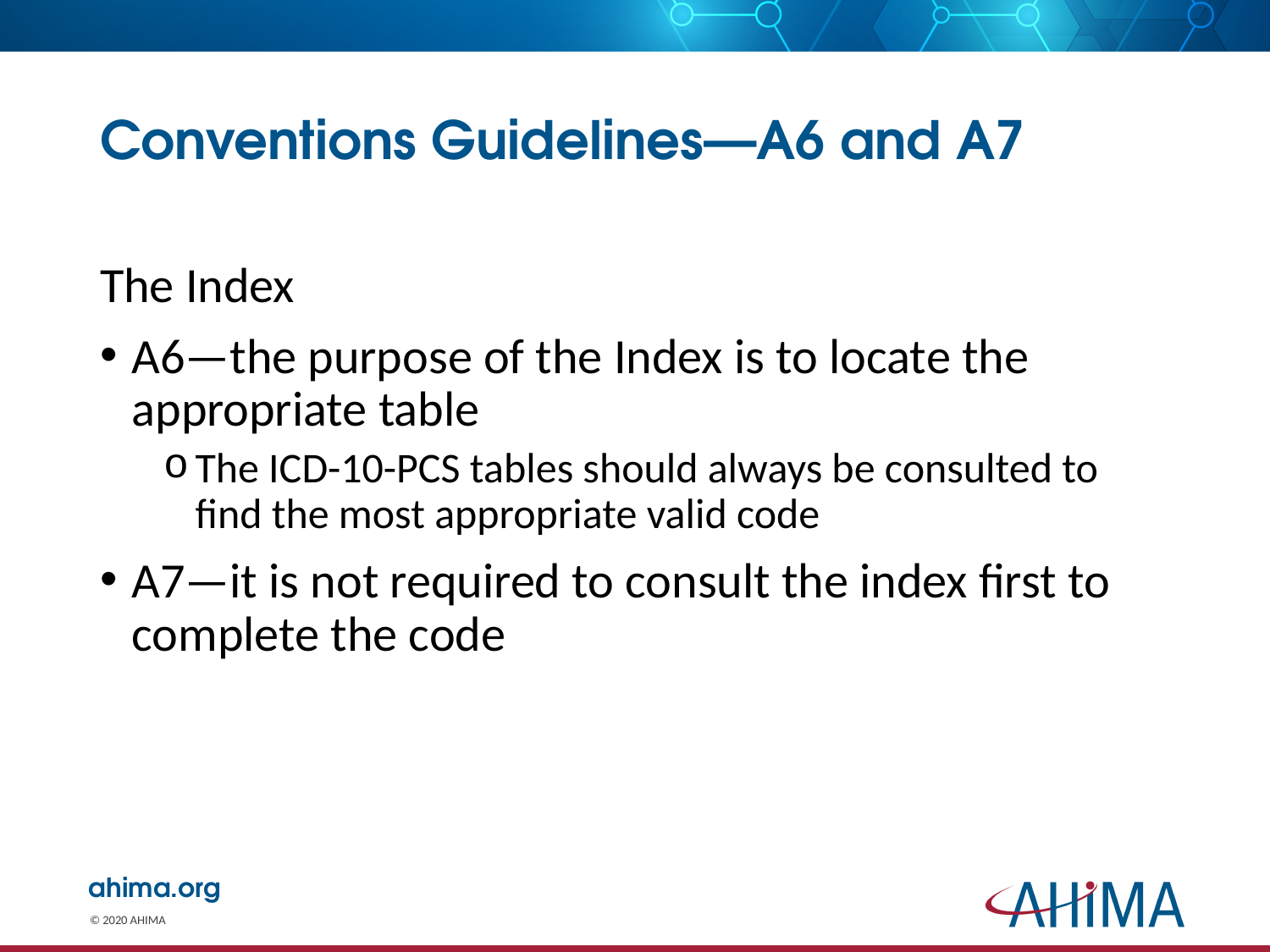

# Conventions Guidelines—A6 and A7
The Index
A6—the purpose of the Index is to locate the appropriate table
The ICD-10-PCS tables should always be consulted to find the most appropriate valid code
A7—it is not required to consult the index first to complete the code